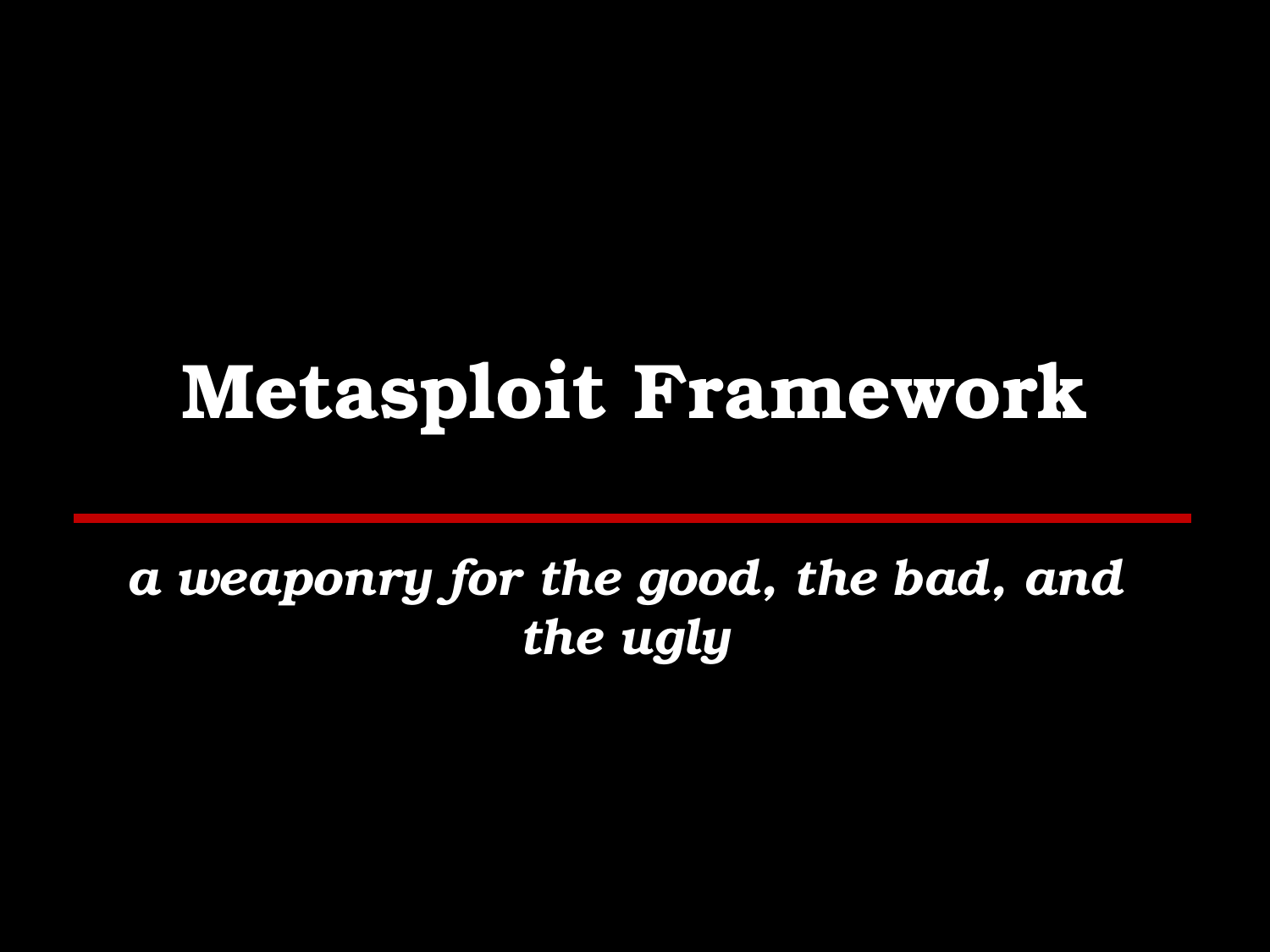

# Metasploit Framework
a weaponry for the good, the bad, and the ugly